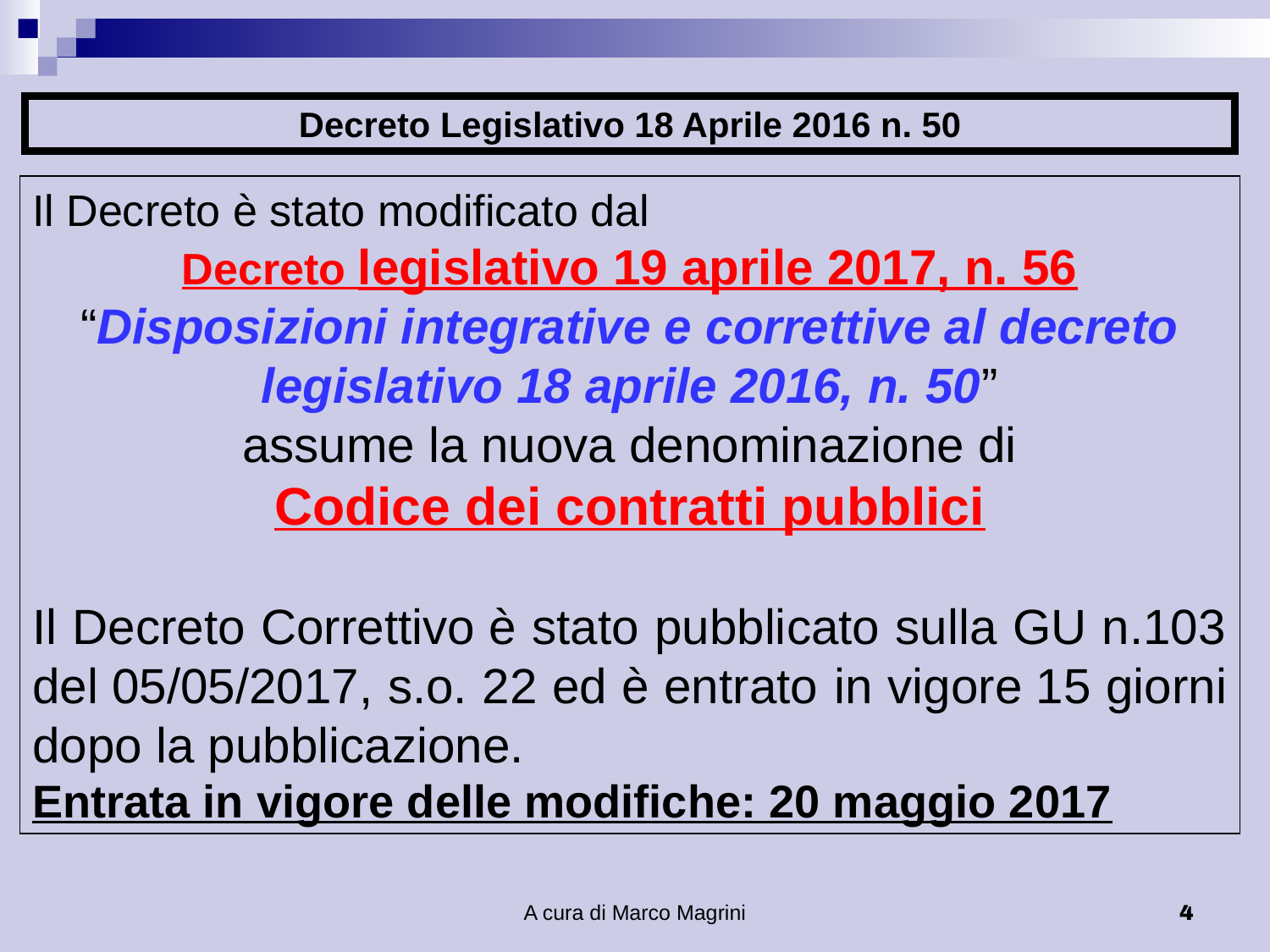

Decreto Legislativo 18 Aprile 2016 n. 50
Il Decreto è stato modificato dal
Decreto legislativo 19 aprile 2017, n. 56
“Disposizioni integrative e correttive al decreto legislativo 18 aprile 2016, n. 50”
assume la nuova denominazione di
Codice dei contratti pubblici

Il Decreto Correttivo è stato pubblicato sulla GU n.103 del 05/05/2017, s.o. 22 ed è entrato in vigore 15 giorni dopo la pubblicazione.
Entrata in vigore delle modifiche: 20 maggio 2017

A cura di Marco Magrini
4